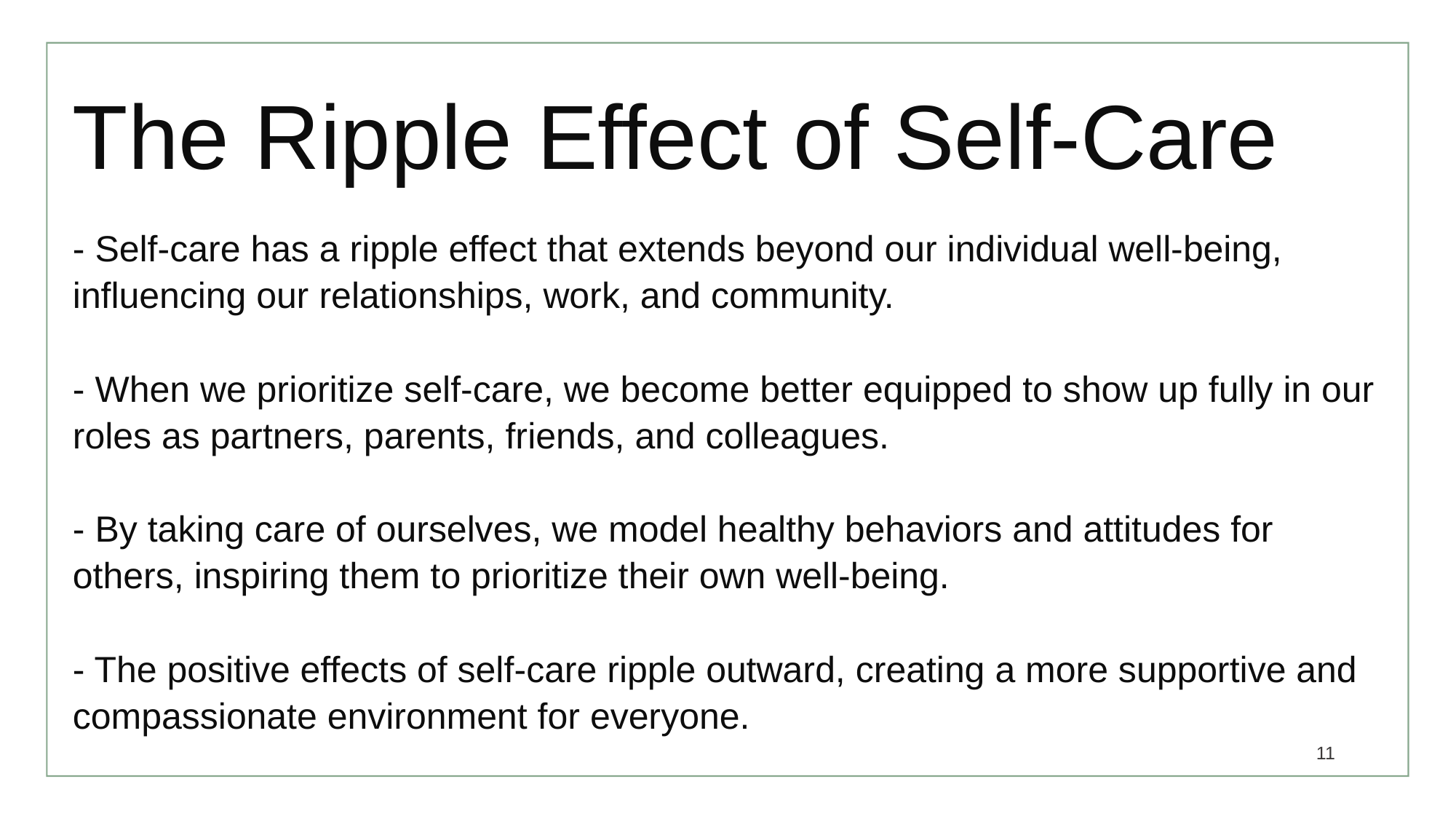

# The Ripple Effect of Self-Care - Self-care has a ripple effect that extends beyond our individual well-being, influencing our relationships, work, and community. - When we prioritize self-care, we become better equipped to show up fully in our roles as partners, parents, friends, and colleagues. - By taking care of ourselves, we model healthy behaviors and attitudes for others, inspiring them to prioritize their own well-being. - The positive effects of self-care ripple outward, creating a more supportive and compassionate environment for everyone.
11